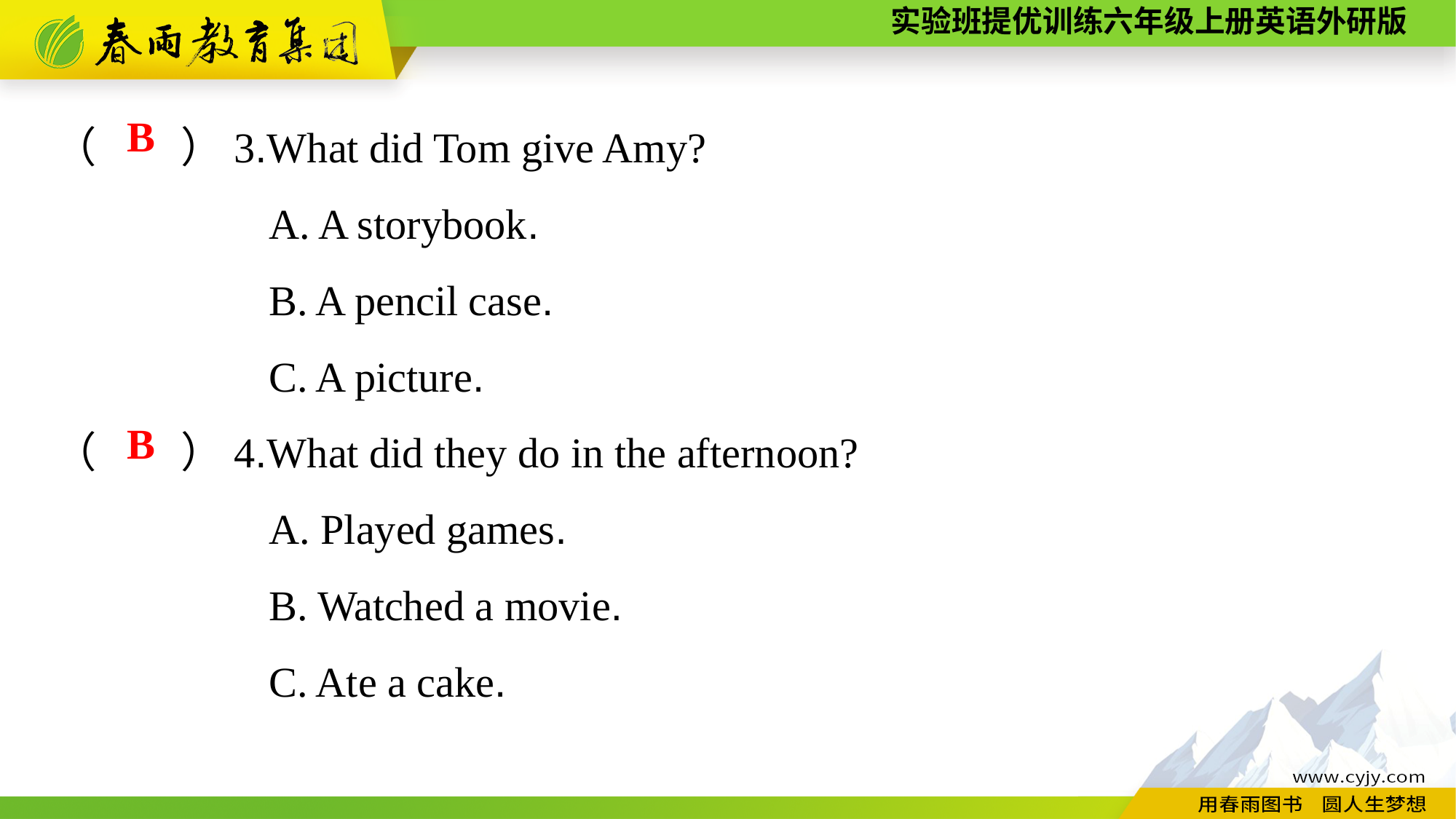

（　　）3.What did Tom give Amy?
A. A storybook.
B. A pencil case.
C. A picture.
（　　）4.What did they do in the afternoon?
A. Played games.
B. Watched a movie.
C. Ate a cake.
B
B